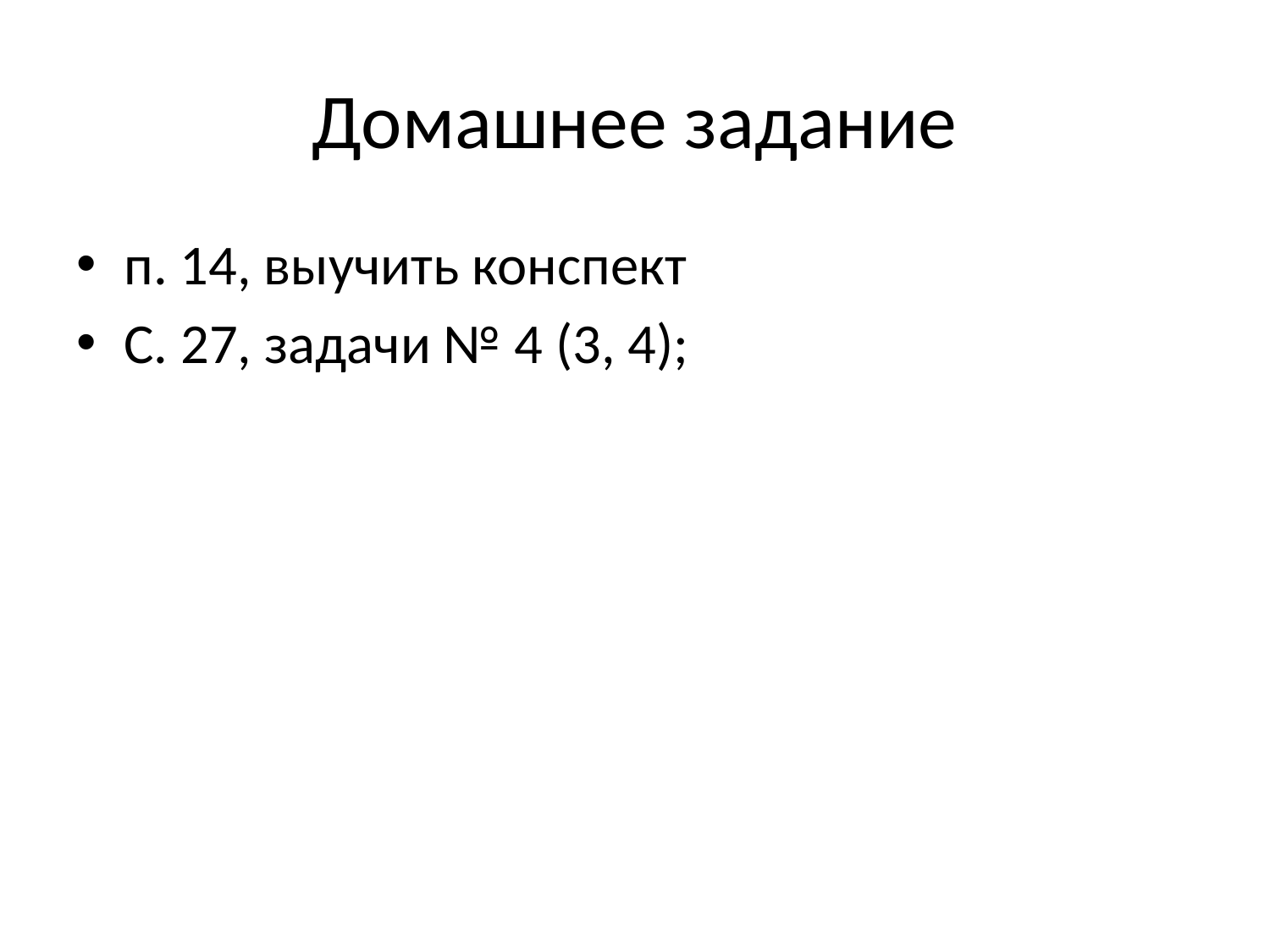

# Домашнее задание
п. 14, выучить конспект
С. 27, задачи № 4 (3, 4);